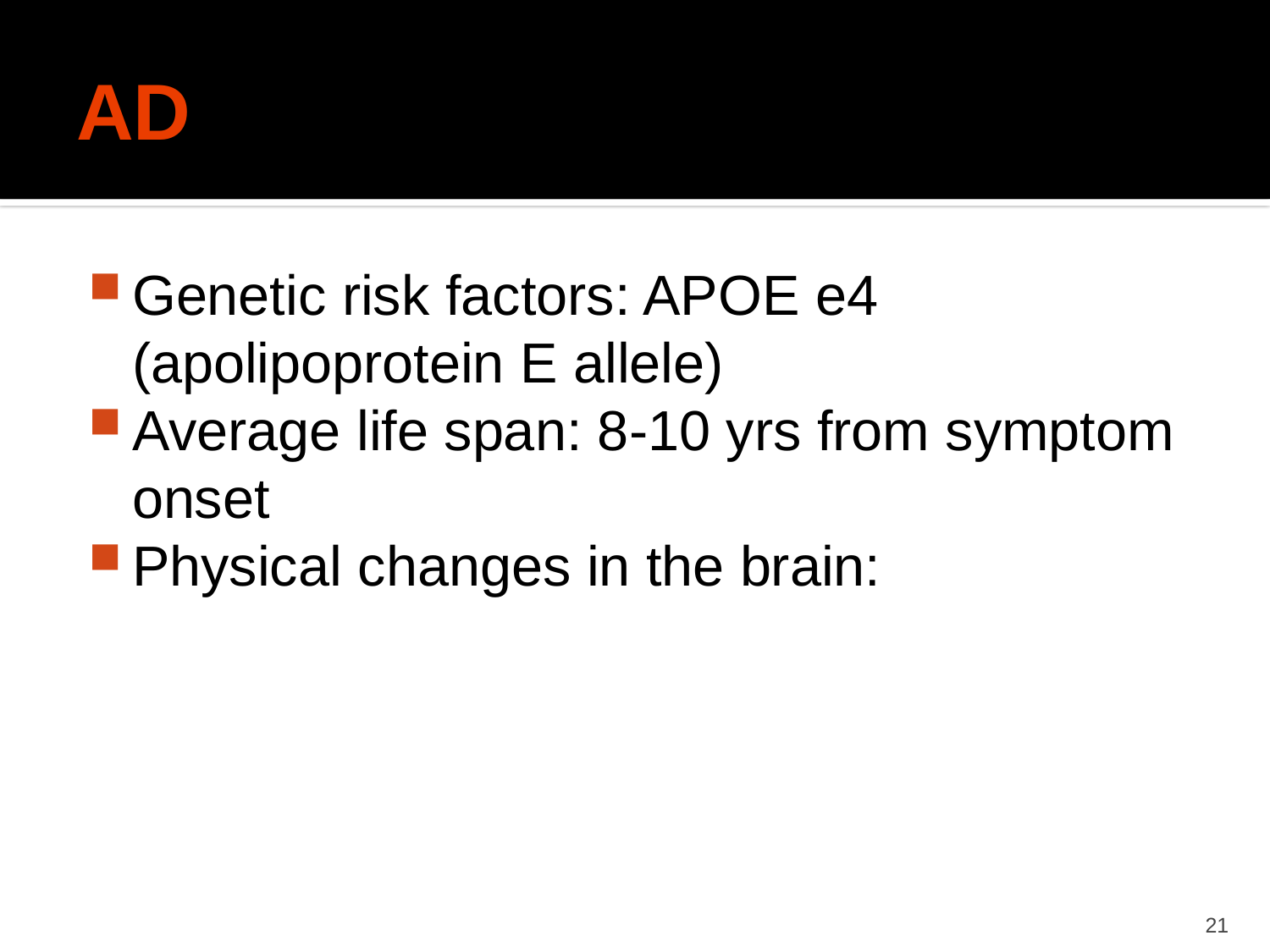

# AD
Genetic risk factors: APOE e4 (apolipoprotein E allele)
Average life span: 8-10 yrs from symptom onset
Physical changes in the brain:
21